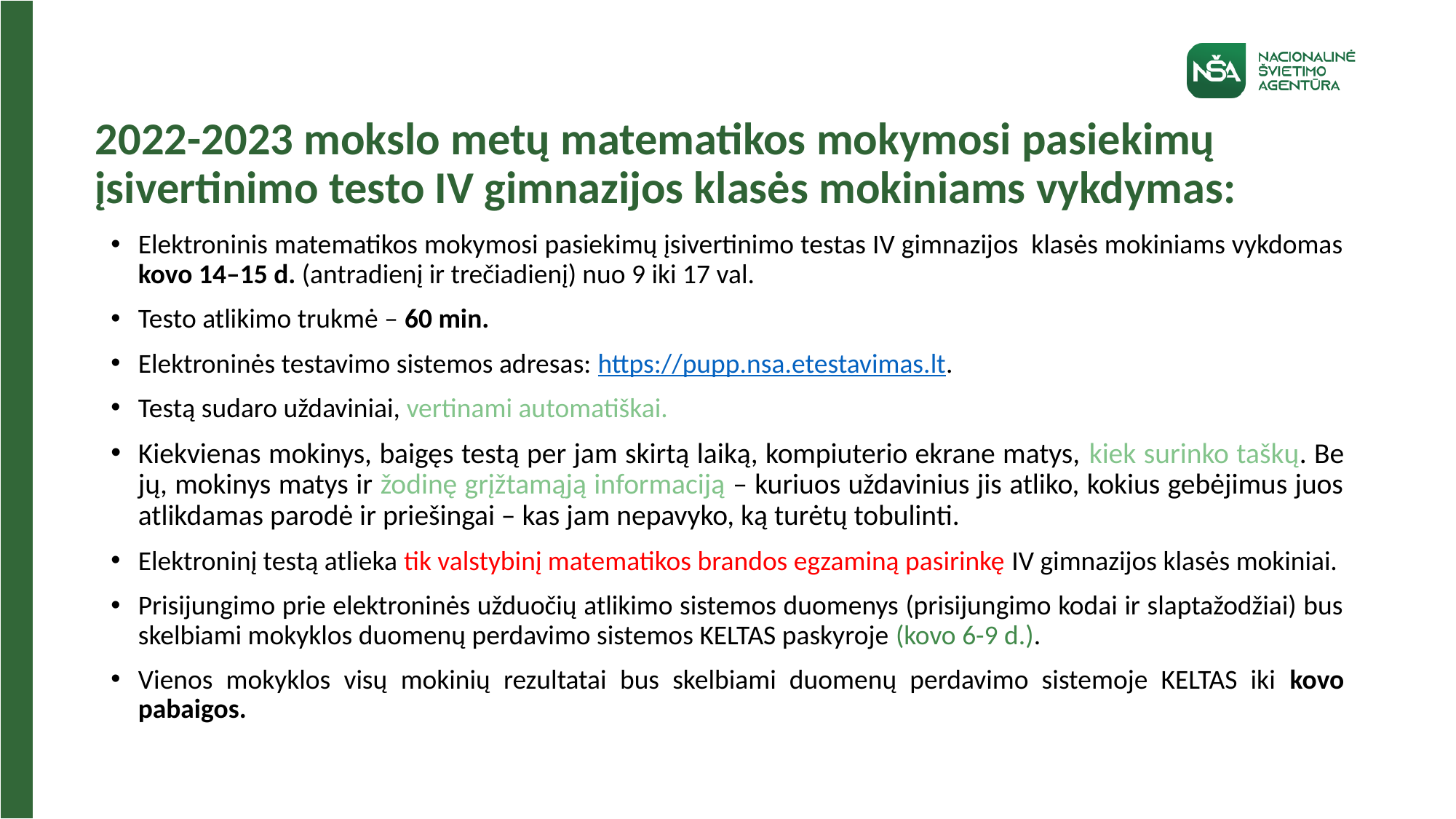

# 2022-2023 mokslo metų matematikos mokymosi pasiekimų įsivertinimo testo IV gimnazijos klasės mokiniams vykdymas:
Elektroninis matematikos mokymosi pasiekimų įsivertinimo testas IV gimnazijos  klasės mokiniams vykdomas kovo 14–15 d. (antradienį ir trečiadienį) nuo 9 iki 17 val.
Testo atlikimo trukmė – 60 min.
Elektroninės testavimo sistemos adresas: https://pupp.nsa.etestavimas.lt.
Testą sudaro uždaviniai, vertinami automatiškai.
Kiekvienas mokinys, baigęs testą per jam skirtą laiką, kompiuterio ekrane matys, kiek surinko taškų. Be jų, mokinys matys ir žodinę grįžtamąją informaciją – kuriuos uždavinius jis atliko, kokius gebėjimus juos atlikdamas parodė ir priešingai – kas jam nepavyko, ką turėtų tobulinti.
Elektroninį testą atlieka tik valstybinį matematikos brandos egzaminą pasirinkę IV gimnazijos klasės mokiniai.
Prisijungimo prie elektroninės užduočių atlikimo sistemos duomenys (prisijungimo kodai ir slaptažodžiai) bus skelbiami mokyklos duomenų perdavimo sistemos KELTAS paskyroje (kovo 6-9 d.).
Vienos mokyklos visų mokinių rezultatai bus skelbiami duomenų perdavimo sistemoje KELTAS iki kovo pabaigos.